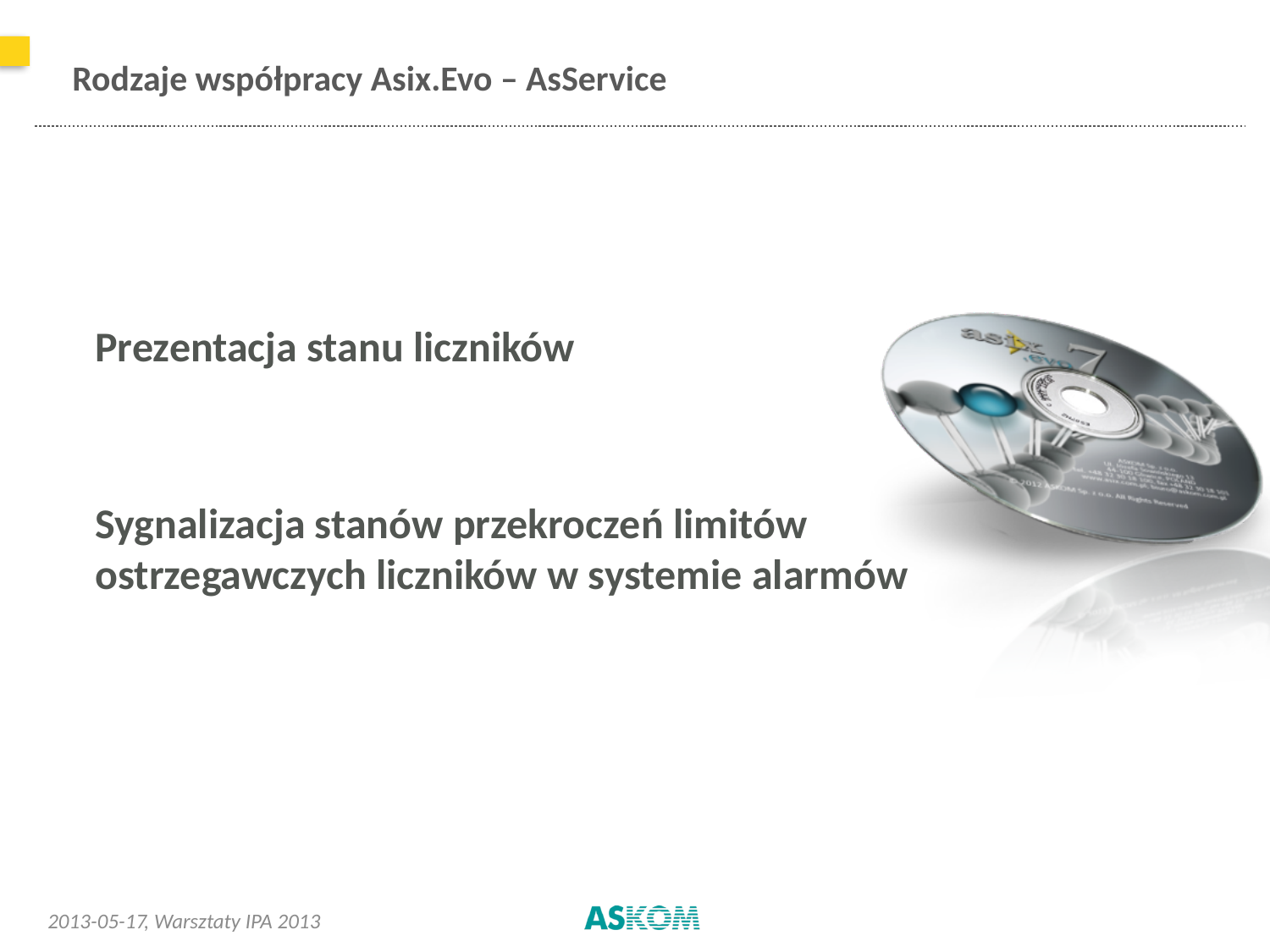

# Rodzaje współpracy Asix.Evo – AsService

	Prezentacja stanu liczników

	Sygnalizacja stanów przekroczeń limitów ostrzegawczych liczników w systemie alarmów
2013-05-17
, Warsztaty IPA 2013